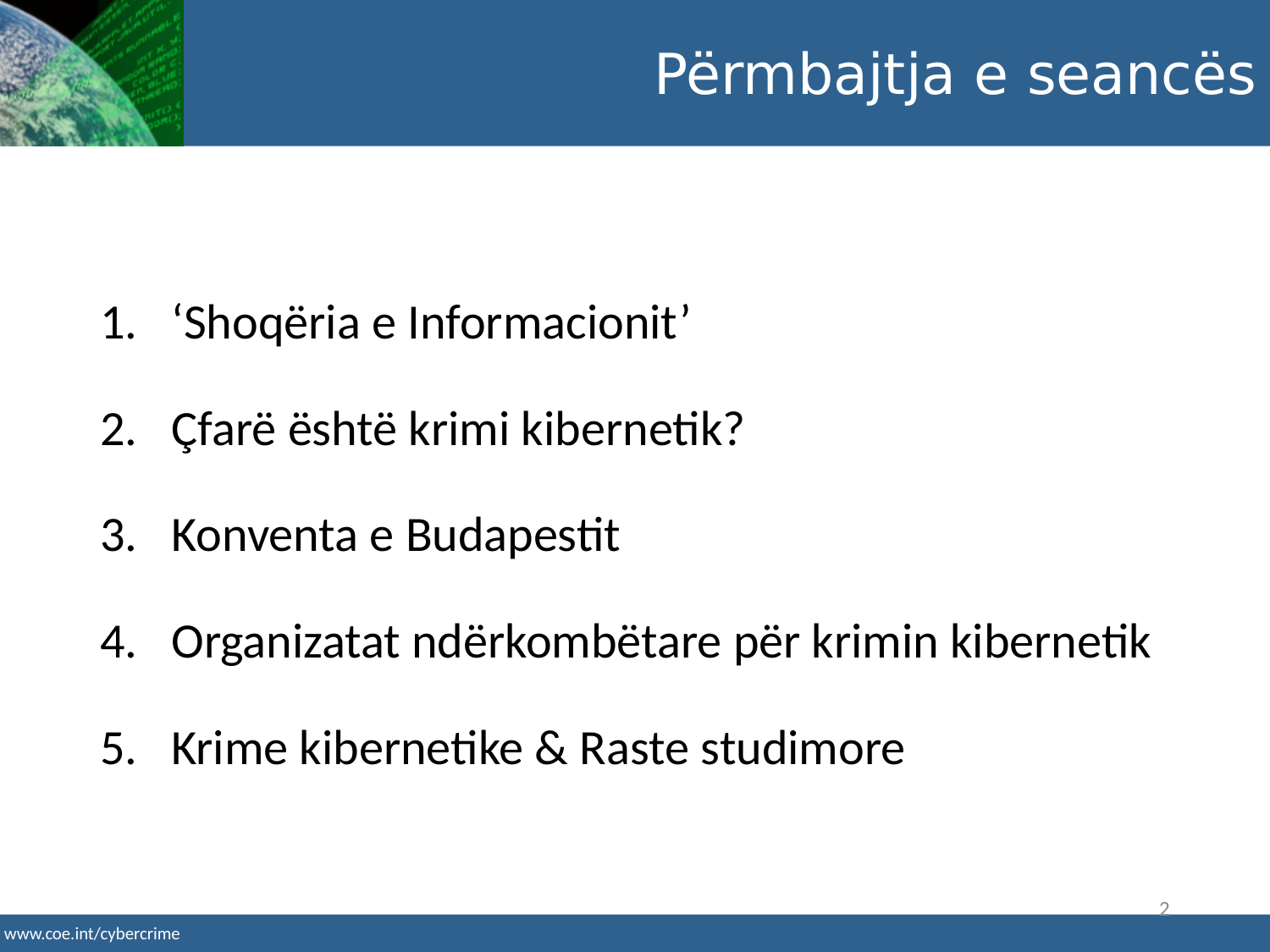

Përmbajtja e seancës

‘Shoqëria e Informacionit’
Çfarë është krimi kibernetik?
Konventa e Budapestit
Organizatat ndërkombëtare për krimin kibernetik
Krime kibernetike & Raste studimore

2